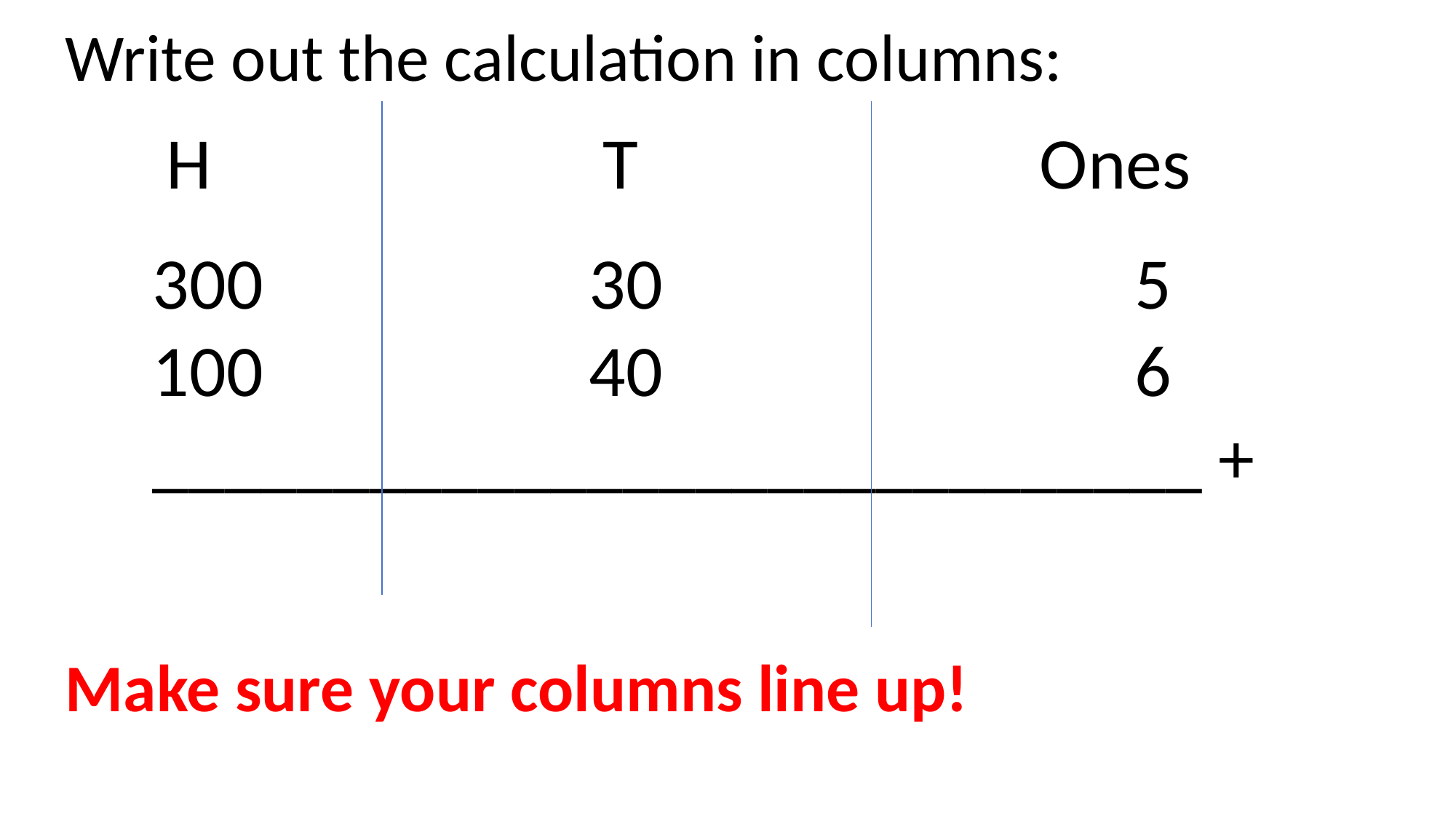

Write out the calculation in columns:
H				T				Ones
300			30					5
100			40					6
_____________________________ +

Make sure your columns line up!